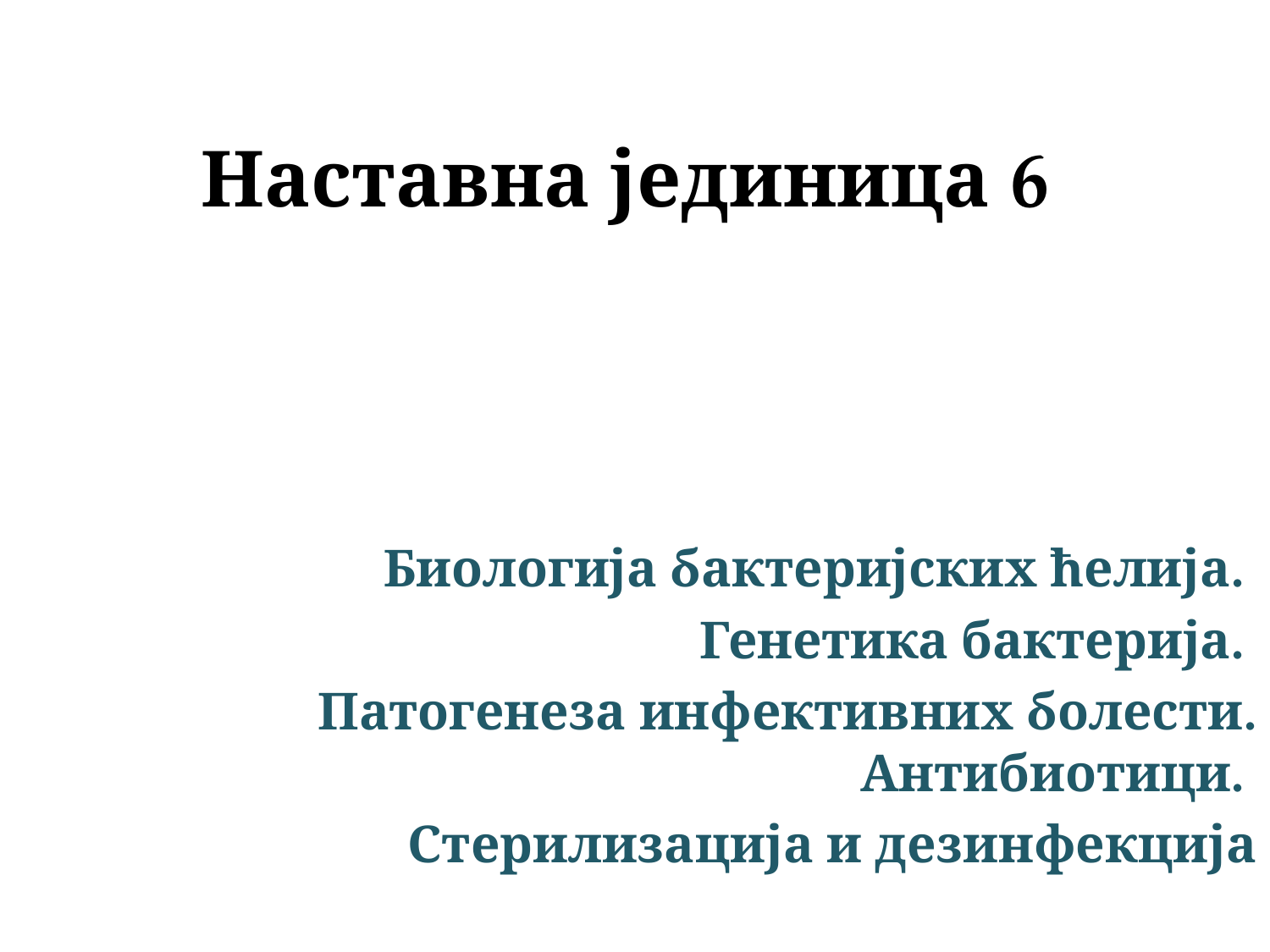

# Наставна јединица 6

Биологија бактеријских ћелија.
Генетика бактерија.
Патогенеза инфективних болести. Антибиотици.
Стерилизација и дезинфекција